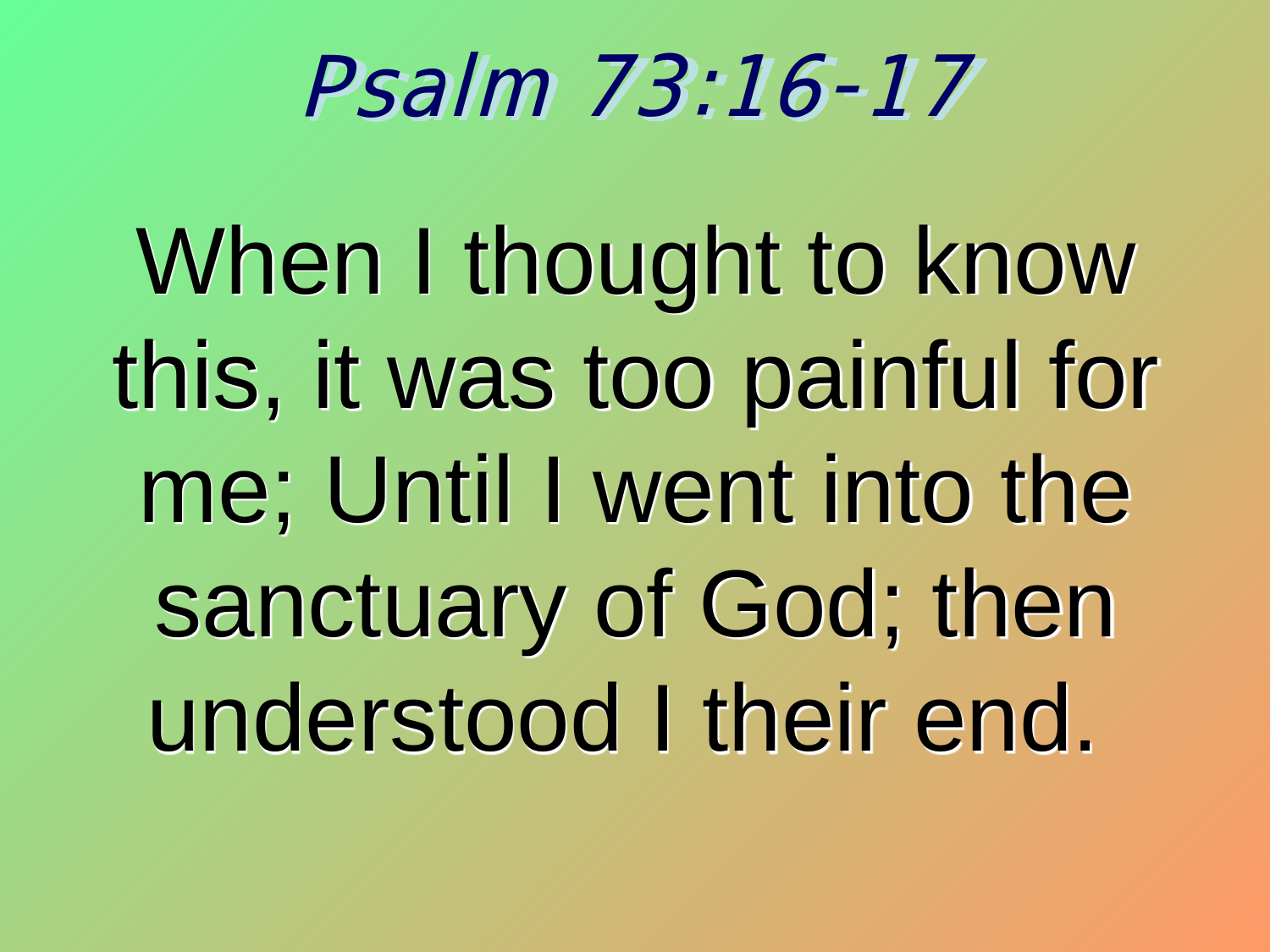

Psalm 73:16-17
When I thought to know this, it was too painful for me; Until I went into the sanctuary of God; then understood I their end.